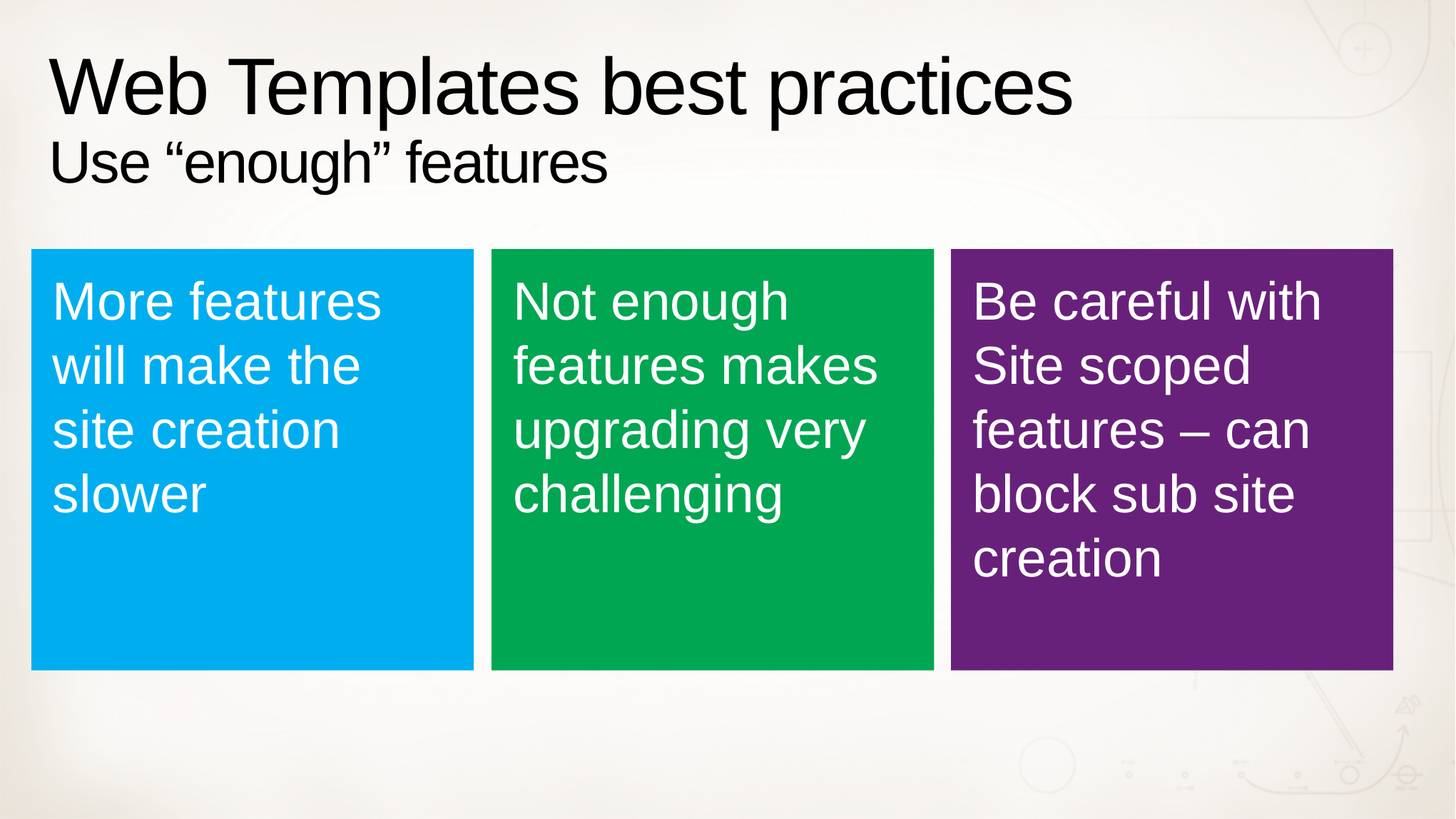

# Web Templates best practices Use “enough” features
More features will make the site creation slower
Not enough features makes upgrading very challenging
Be careful with Site scoped features – can block sub site creation